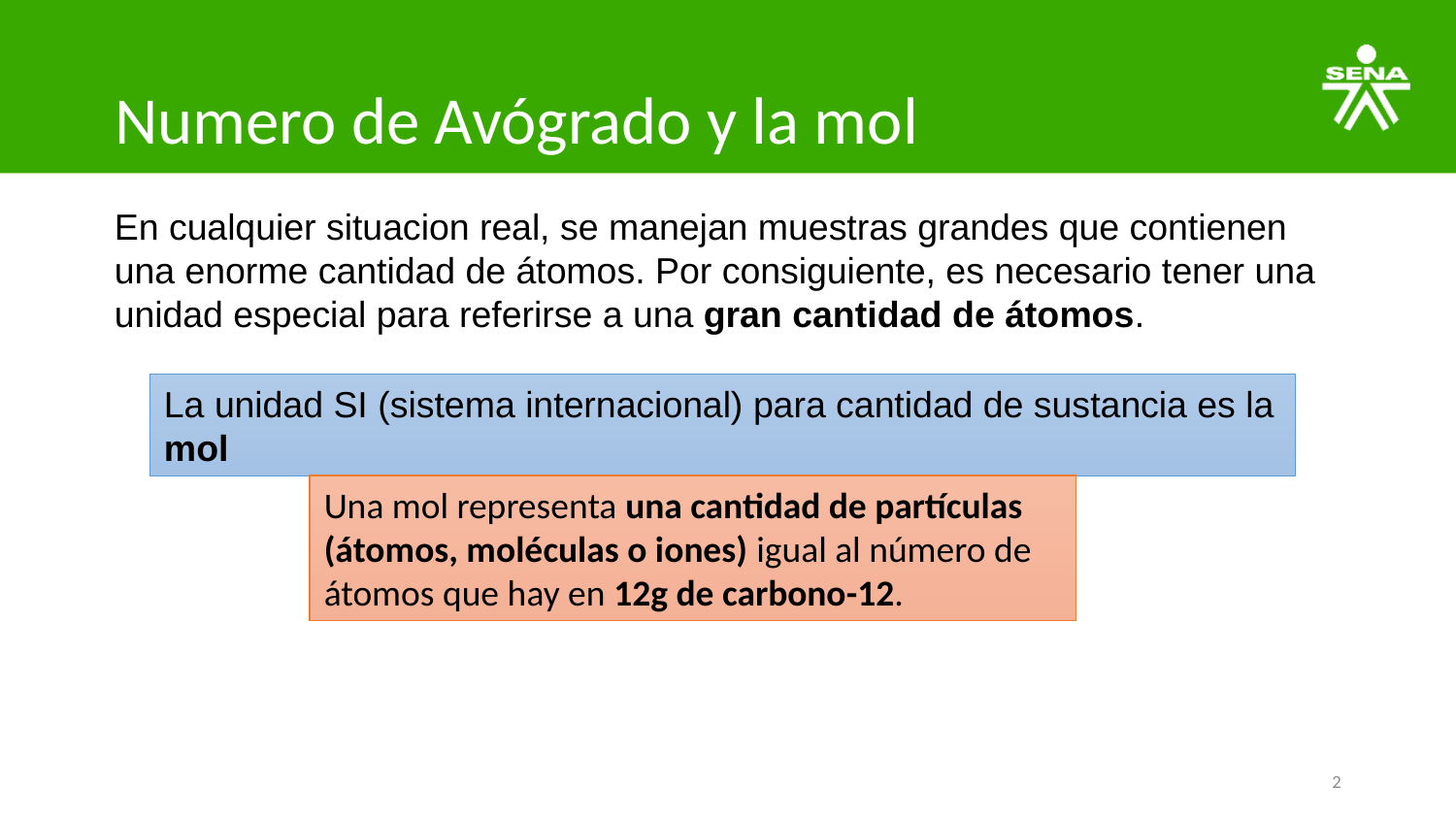

# Numero de Avógrado y la mol
En cualquier situacion real, se manejan muestras grandes que contienen una enorme cantidad de átomos. Por consiguiente, es necesario tener una unidad especial para referirse a una gran cantidad de átomos.
La unidad SI (sistema internacional) para cantidad de sustancia es la mol
Una mol representa una cantidad de partículas (átomos, moléculas o iones) igual al número de átomos que hay en 12g de carbono-12.
2